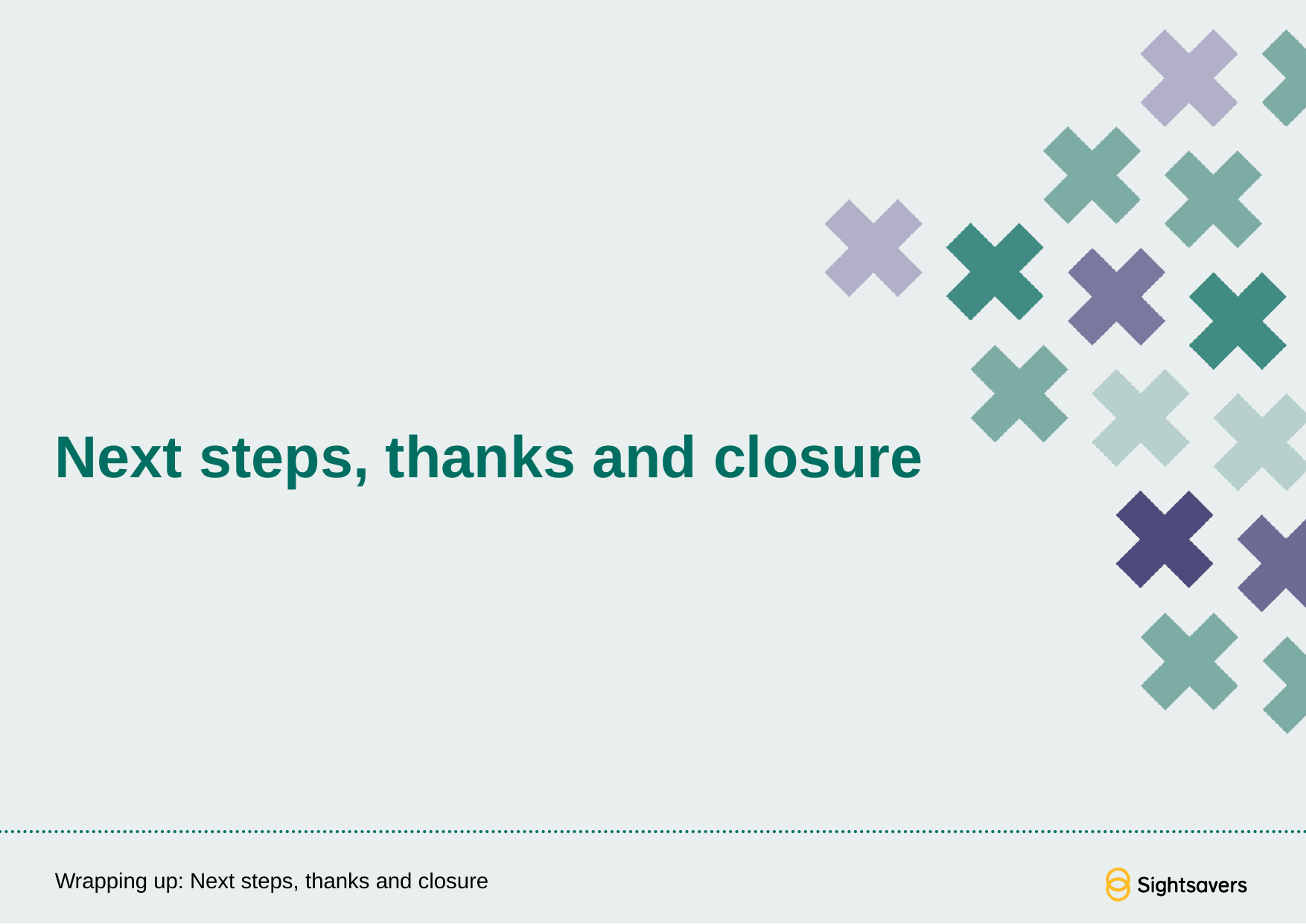

# Next steps, thanks and closure
Wrapping up: Next steps, thanks and closure